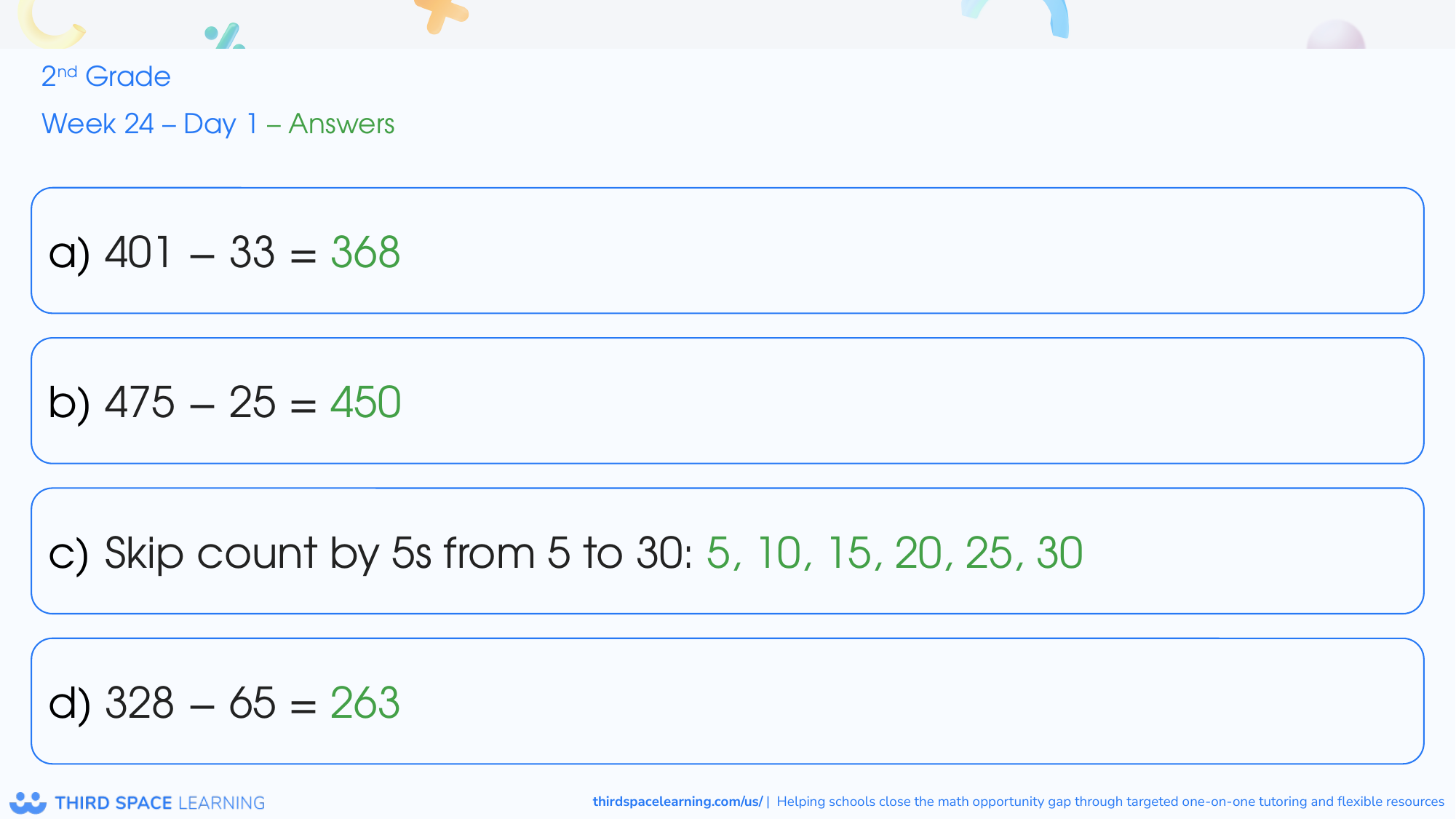

2nd Grade
Week 24 – Day 1 – Answers
401 − 33 = 368
475 − 25 = 450
Skip count by 5s from 5 to 30: 5, 10, 15, 20, 25, 30
328 − 65 = 263